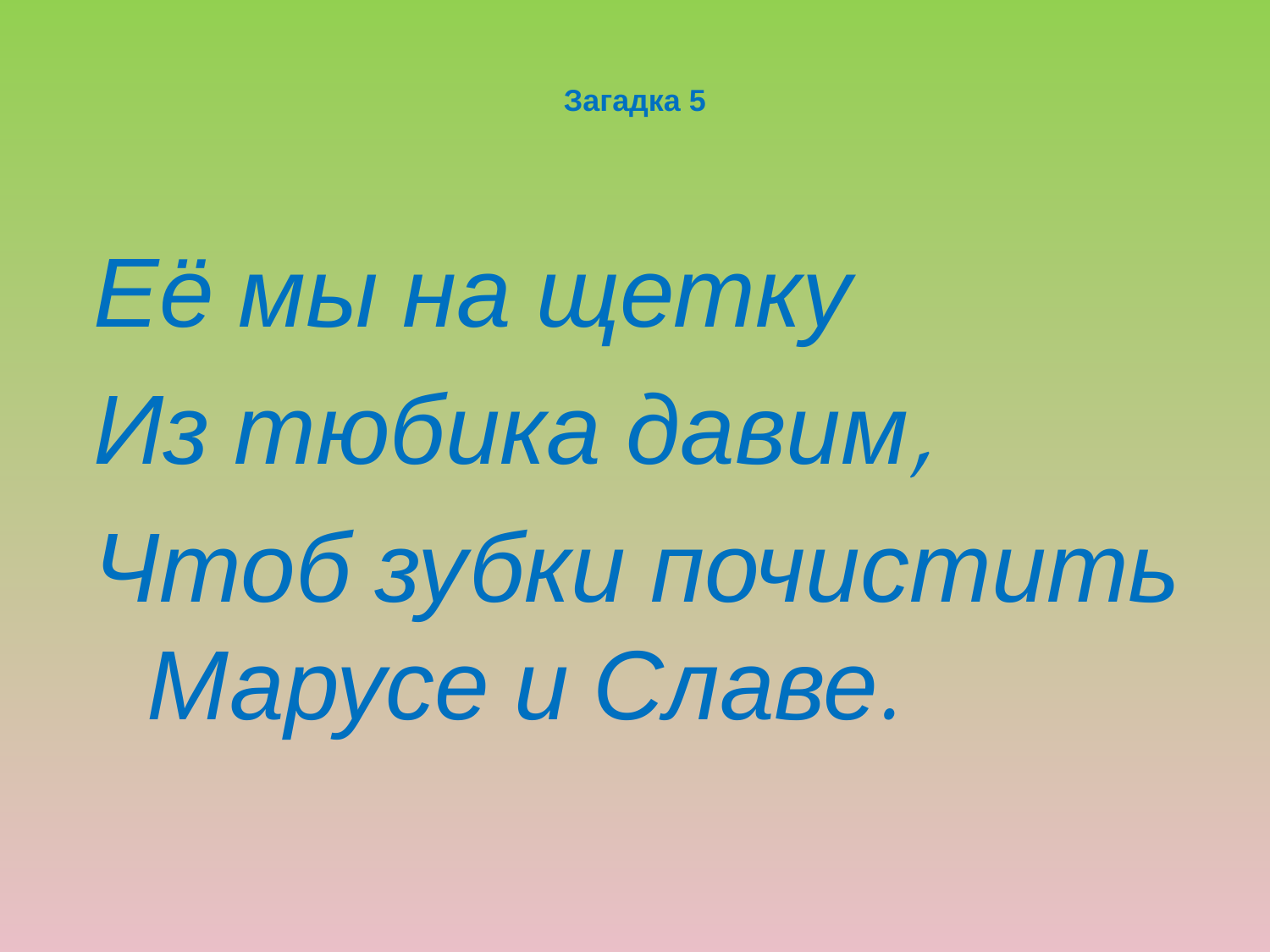

# Загадка 5
Её мы на щетку
Из тюбика давим,
Чтоб зубки почистить Марусе и Славе.